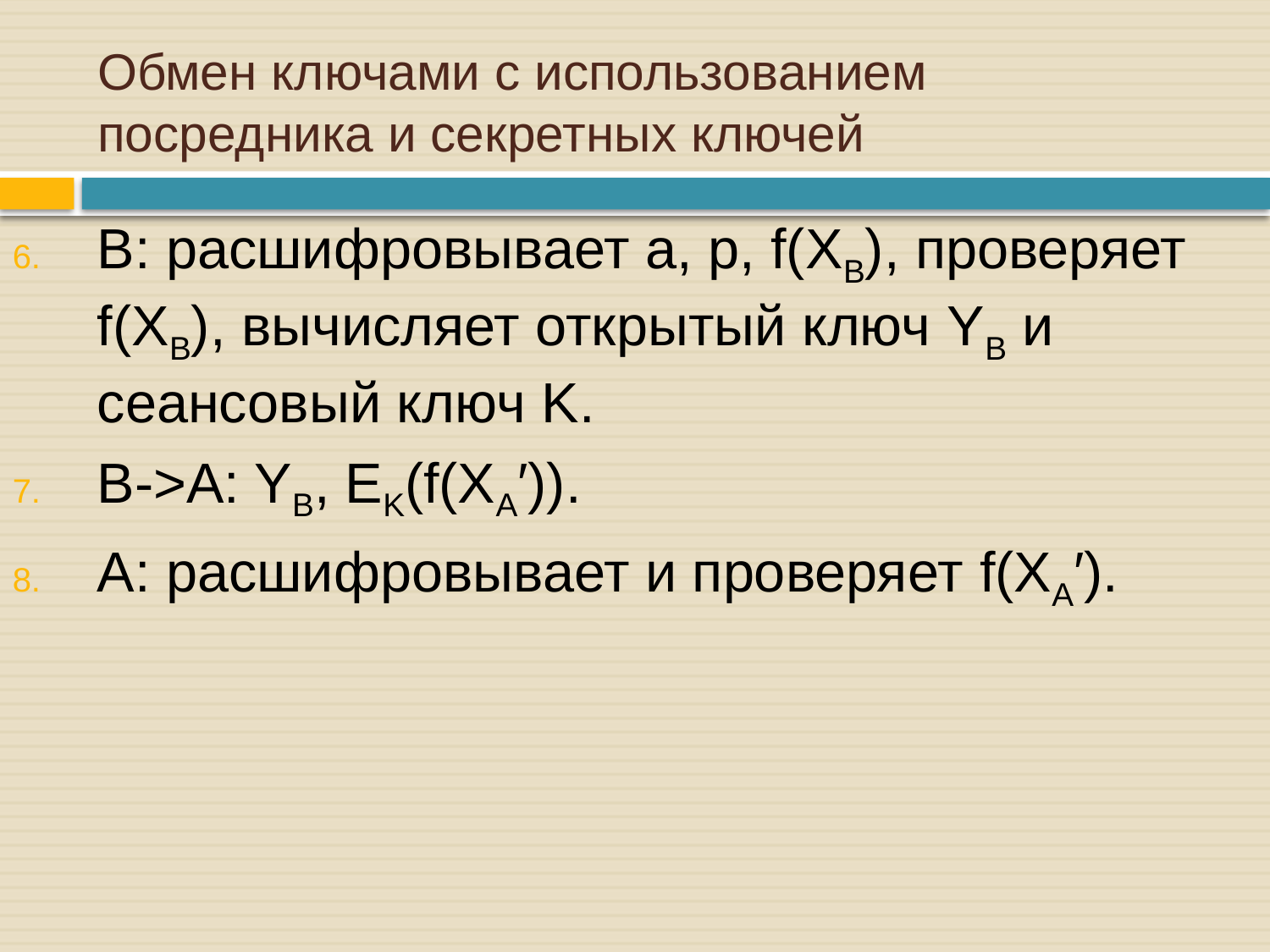

# Обмен ключами с использованием посредника и секретных ключей
B: расшифровывает a, p, f(XB), проверяет f(XB), вычисляет открытый ключ YB и сеансовый ключ K.
B->A: YB, EK(f(XA′)).
A: расшифровывает и проверяет f(XA′).